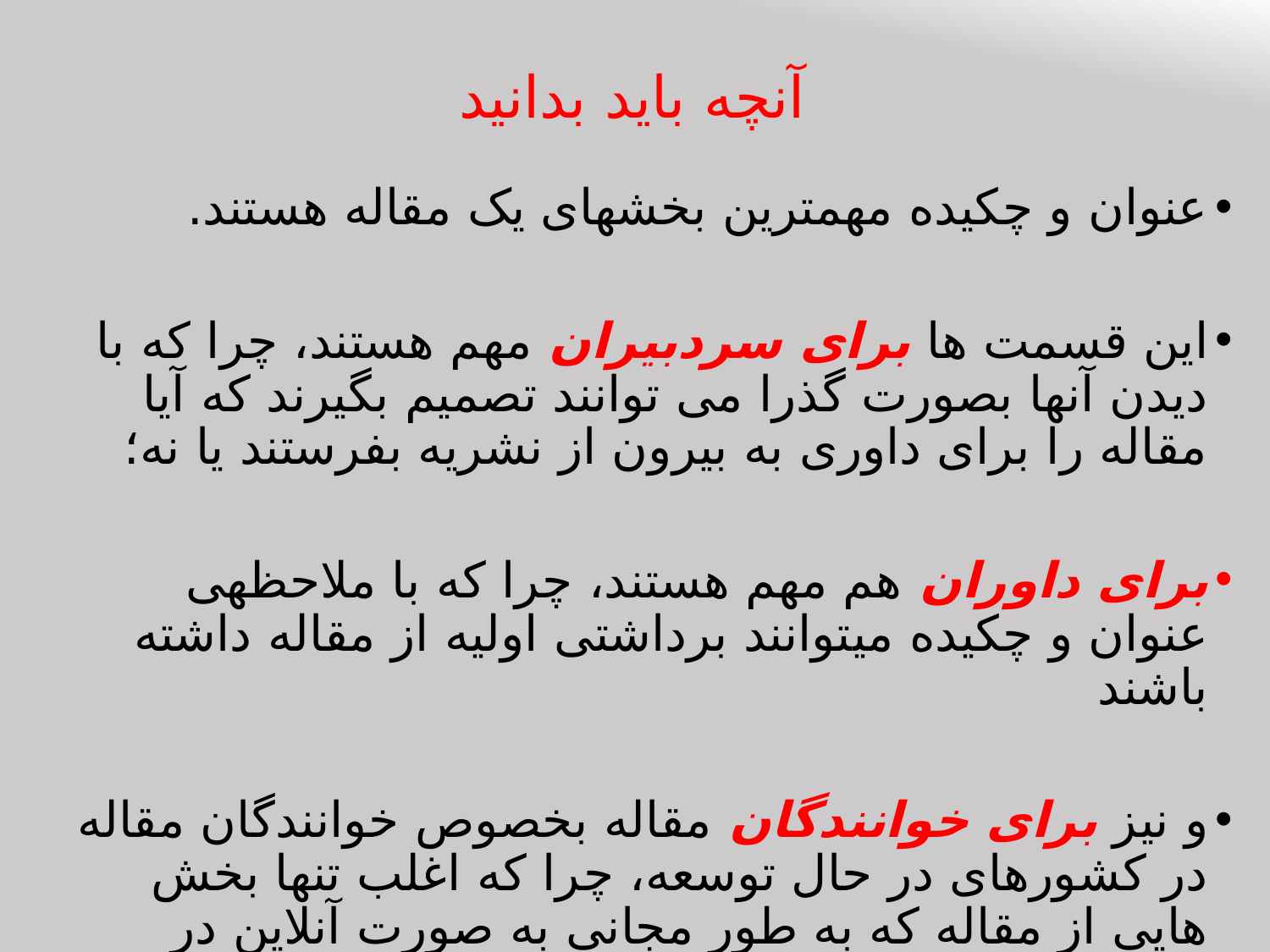

# آنچه باید بدانید
عنوان و چکیده مهمترین بخشهای یک مقاله هستند.

این قسمت ها برای سردبیران مهم هستند، چرا که با دیدن آنها بصورت گذرا می توانند تصمیم بگیرند که آیا مقاله را برای داوری به بیرون از نشریه بفرستند یا نه؛

برای داوران هم مهم هستند، چرا که با ملاحظه‎ی عنوان و چکیده می‎توانند برداشتی اولیه از مقاله داشته باشند

و نیز برای خوانندگان مقاله بخصوص خوانندگان مقاله در کشورهای در حال توسعه، چرا که اغلب تنها بخش هایی از مقاله که به طور مجانی به صورت آنلاین در دسترس قرار دارند.